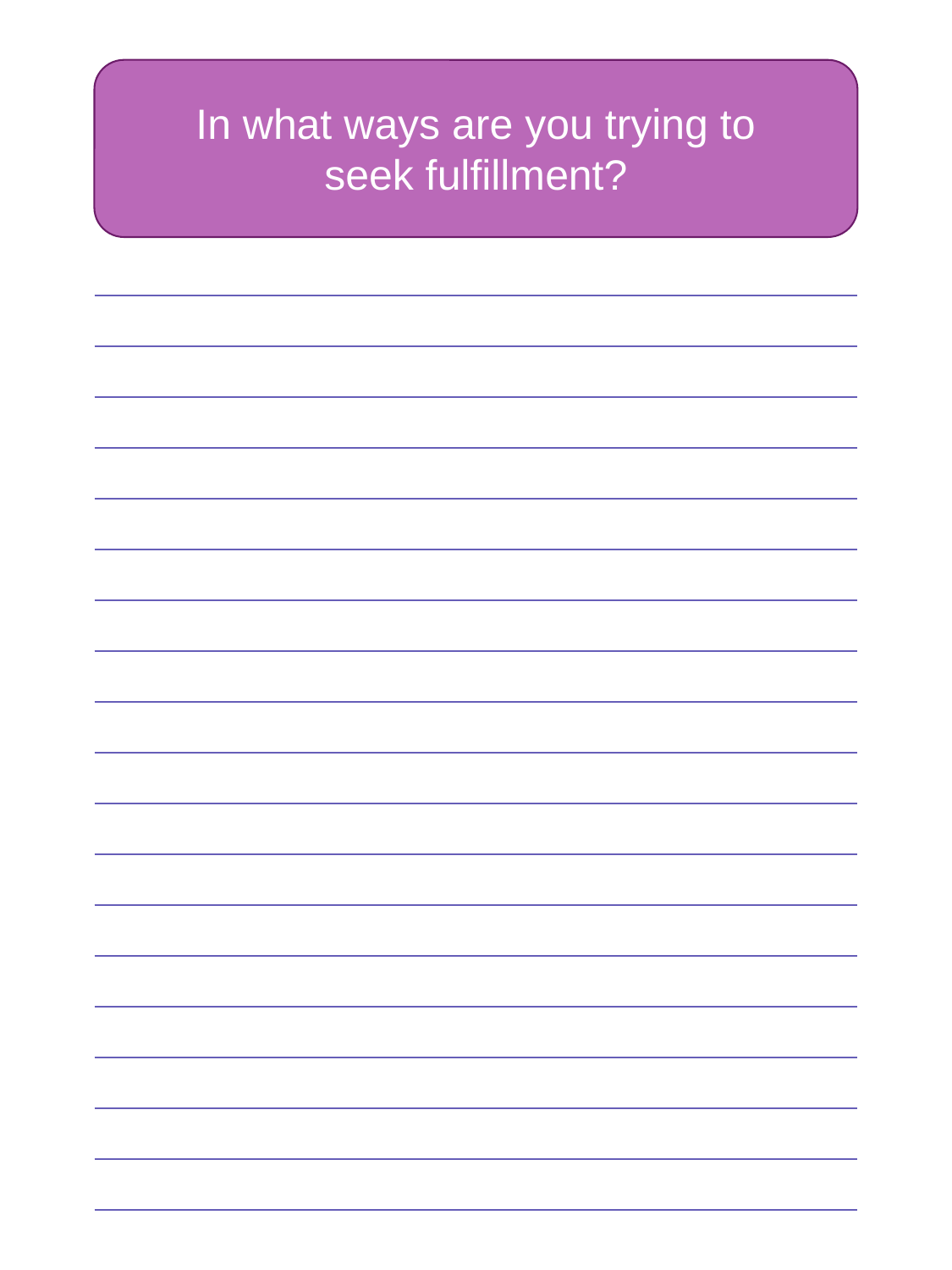

In what ways are you trying to seek fulfillment?
|  |
| --- |
|  |
|  |
|  |
|  |
|  |
|  |
|  |
|  |
|  |
|  |
|  |
|  |
|  |
|  |
|  |
|  |
|  |